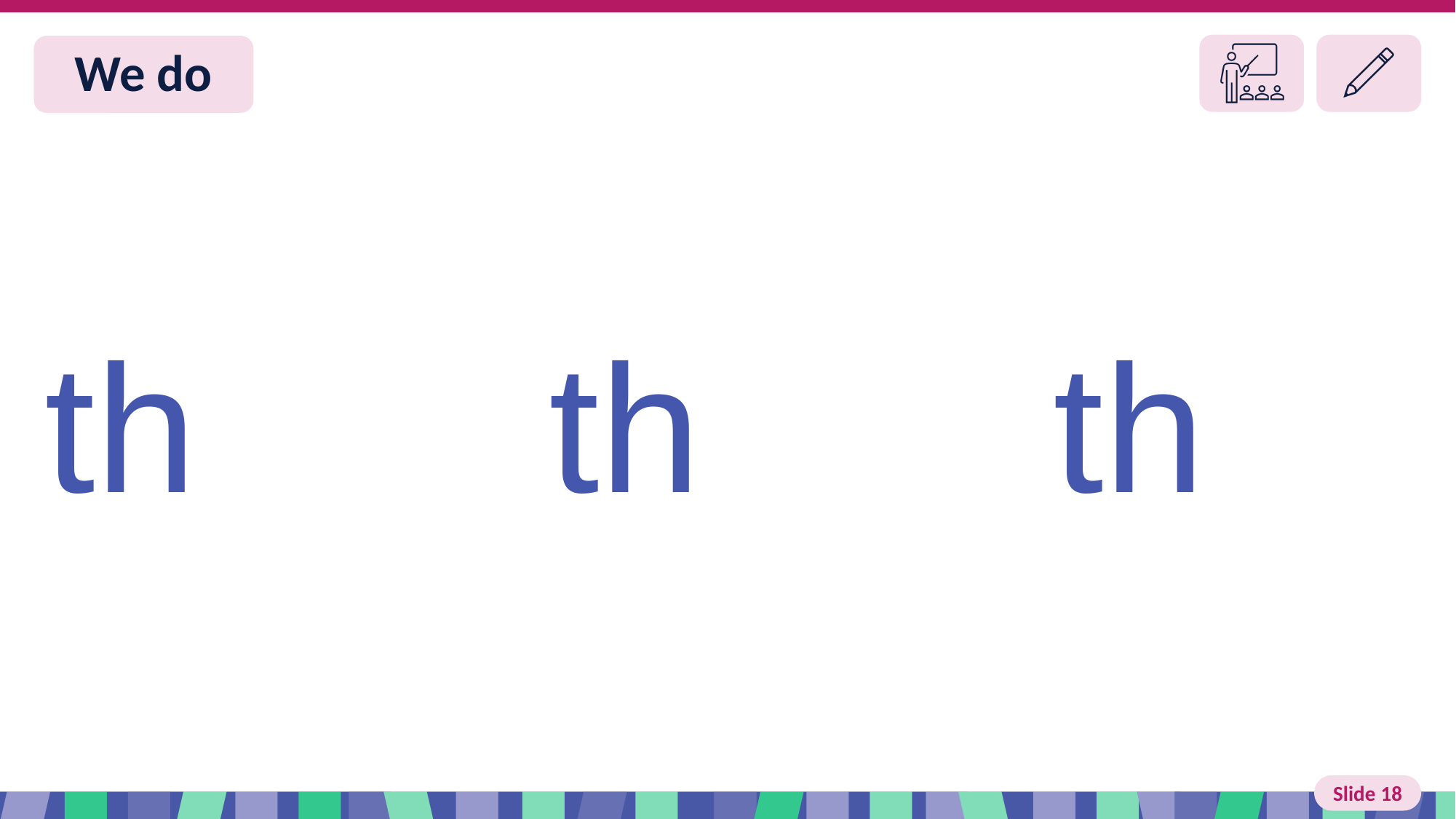

# Slide 18 We do
th       th       th